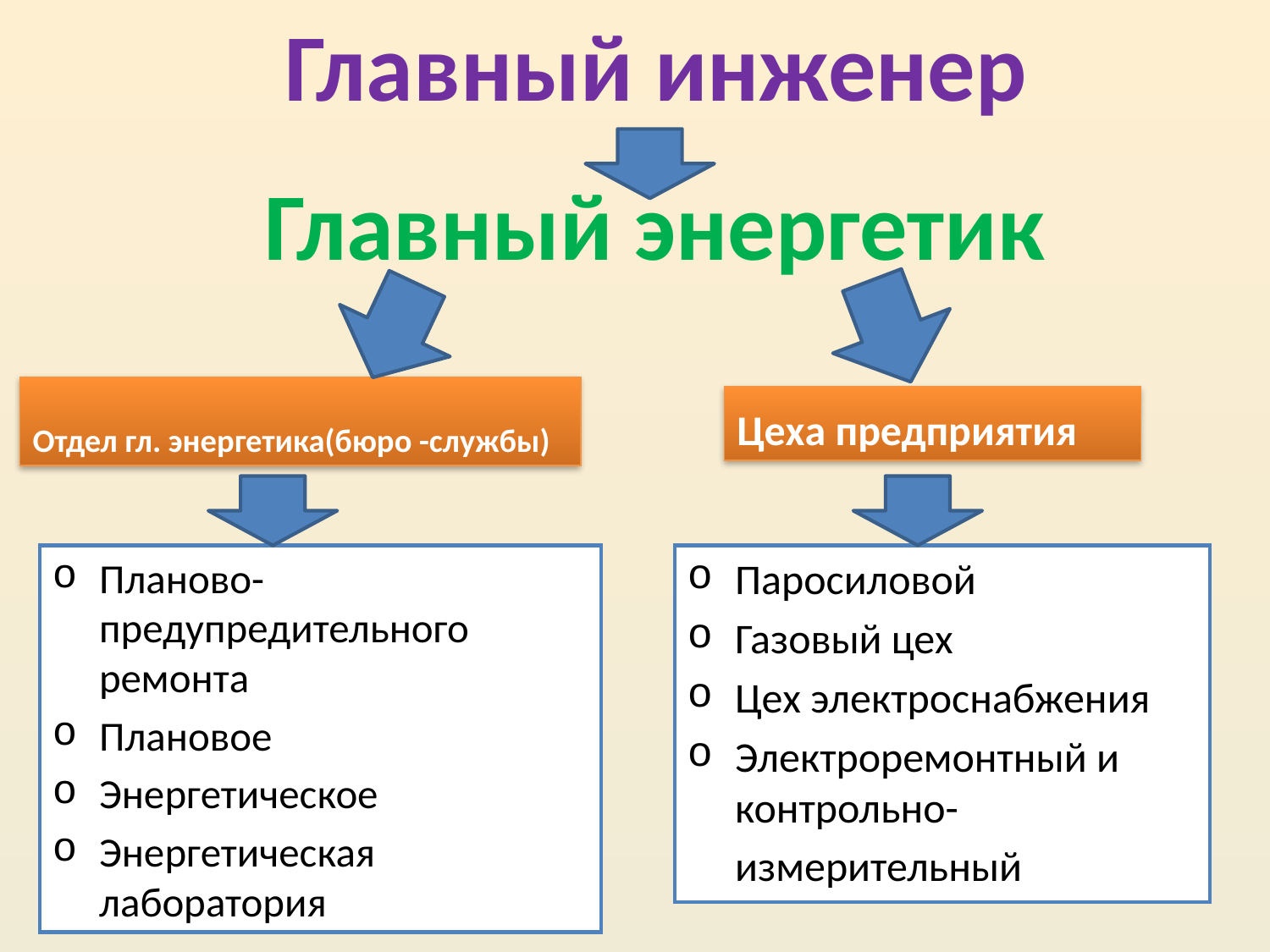

Главный инженер

Главный энергетик

Отдел гл. энергетика(бюро -службы)
Цеха предприятия

Планово-предупредительного ремонта
Плановое
Энергетическое
Энергетическая лаборатория
Паросиловой
Газовый цех
Цех электроснабжения
Электроремонтный и контрольно-
     измерительный